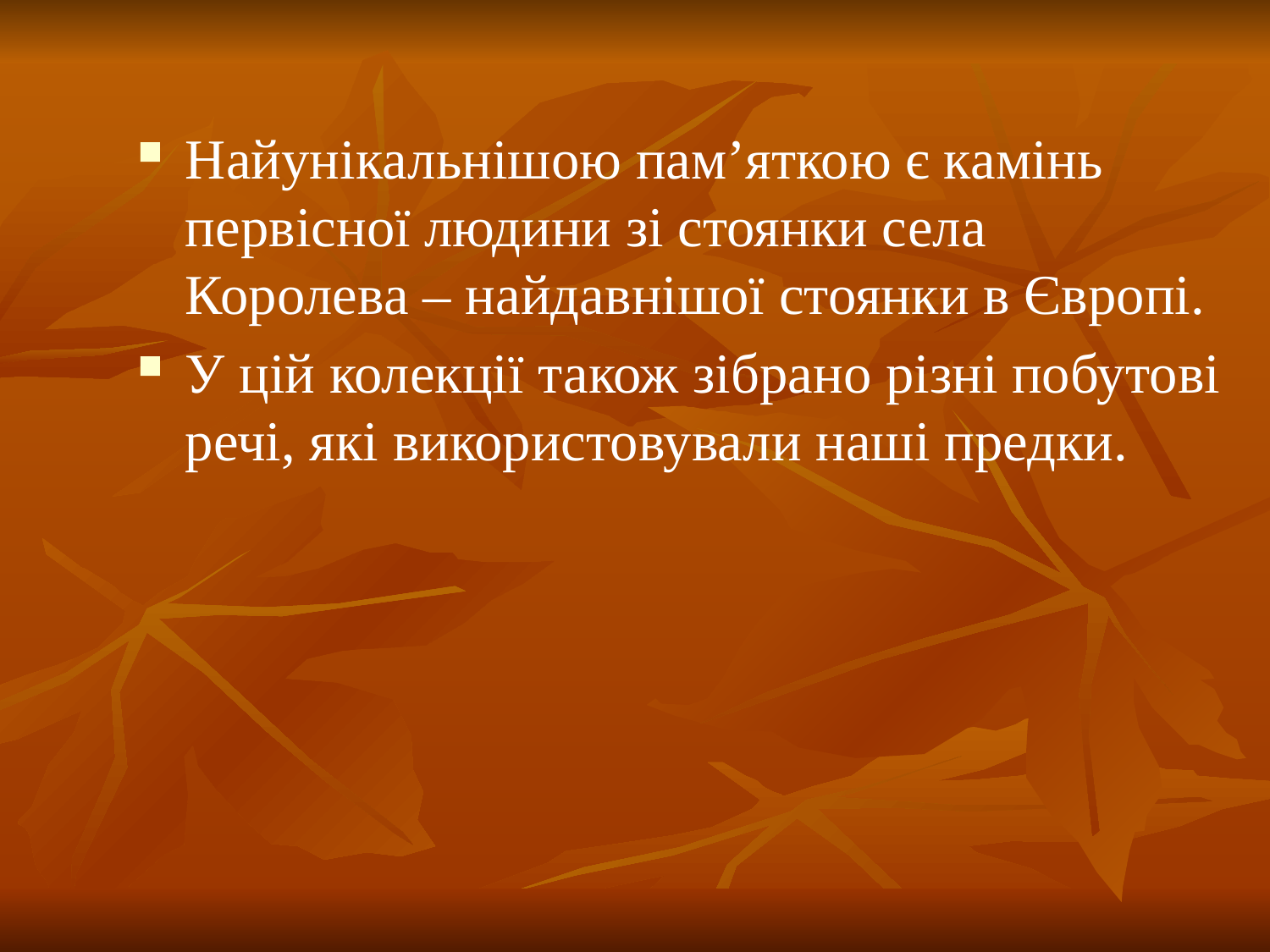

Найунікальнішою пам’яткою є камінь первісної людини зі стоянки села Королева – найдавнішої стоянки в Європі.
У цій колекції також зібрано різні побутові речі, які використовували наші предки.